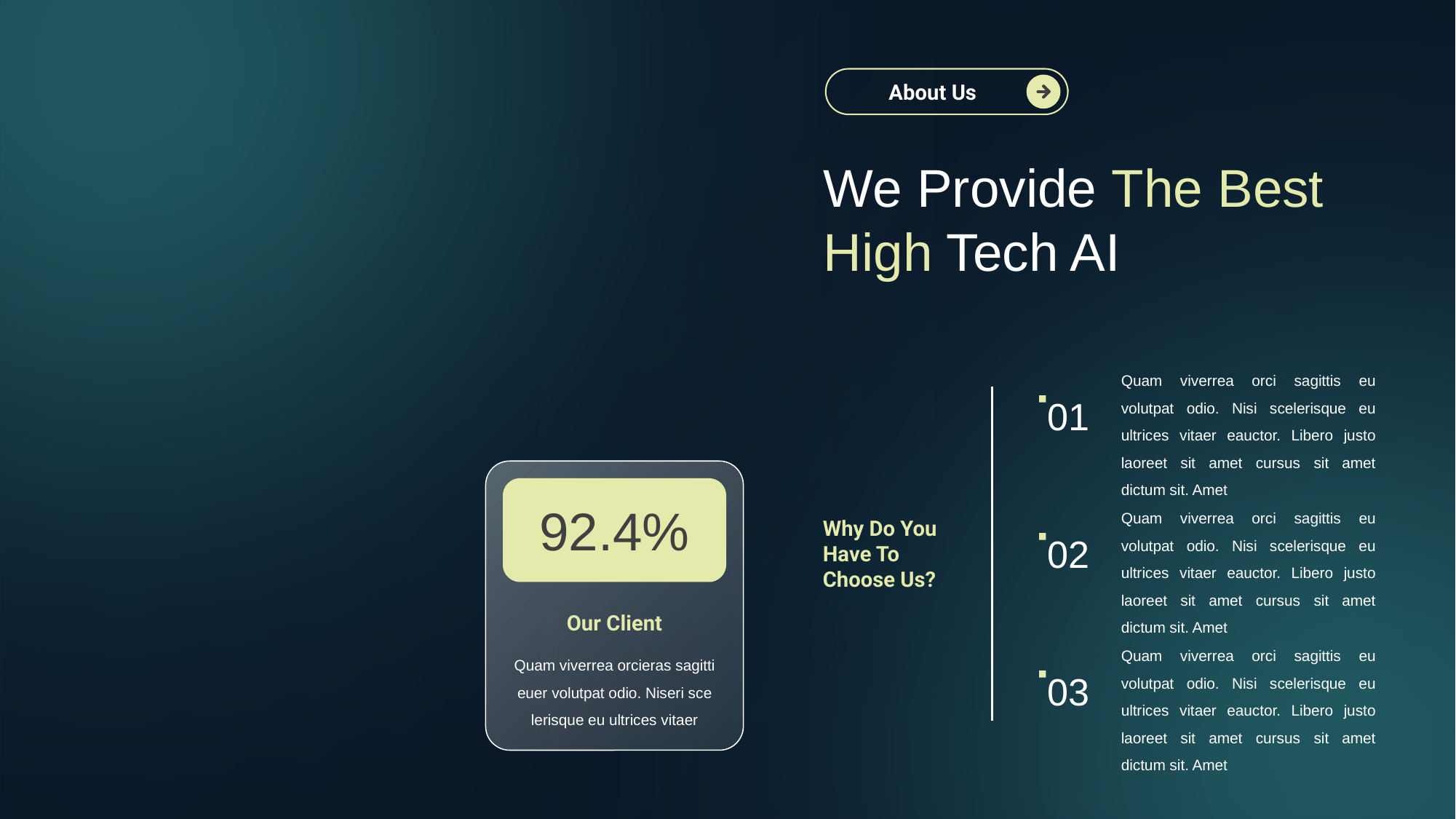

About Us

We Provide The Best High Tech AI
Quam viverrea orci sagittis eu volutpat odio. Nisi scelerisque eu ultrices vitaer eauctor. Libero justo laoreet sit amet cursus sit amet dictum sit. Amet
01

92.4%
Quam viverrea orci sagittis eu volutpat odio. Nisi scelerisque eu ultrices vitaer eauctor. Libero justo laoreet sit amet cursus sit amet dictum sit. Amet
Why Do You Have To Choose Us?
02

Our Client
Quam viverrea orci sagittis eu volutpat odio. Nisi scelerisque eu ultrices vitaer eauctor. Libero justo laoreet sit amet cursus sit amet dictum sit. Amet
Quam viverrea orcieras sagitti euer volutpat odio. Niseri sce lerisque eu ultrices vitaer
03